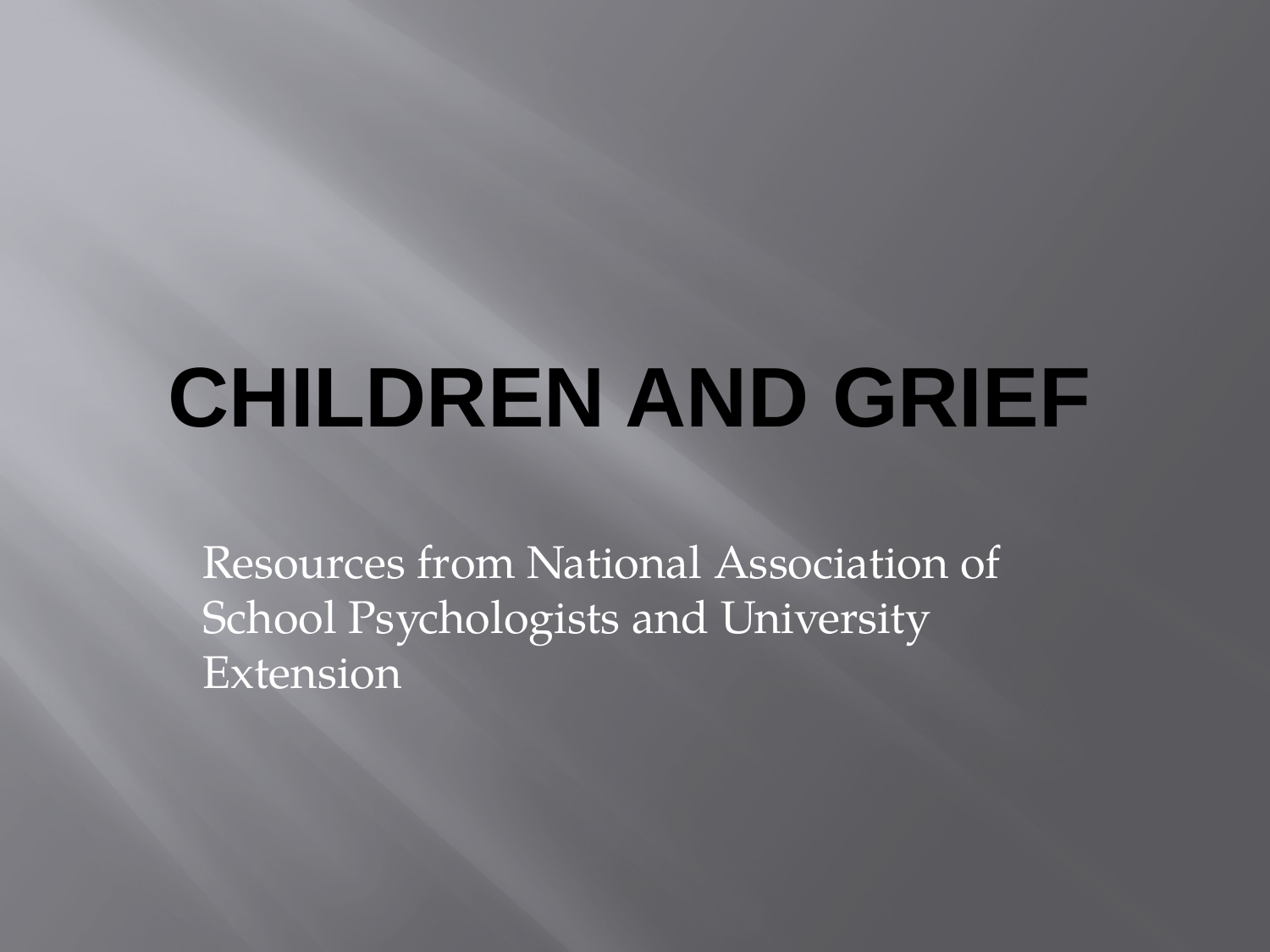

# CHILDREN AND GRIEF

Resources from National Association of School Psychologists and University Extension